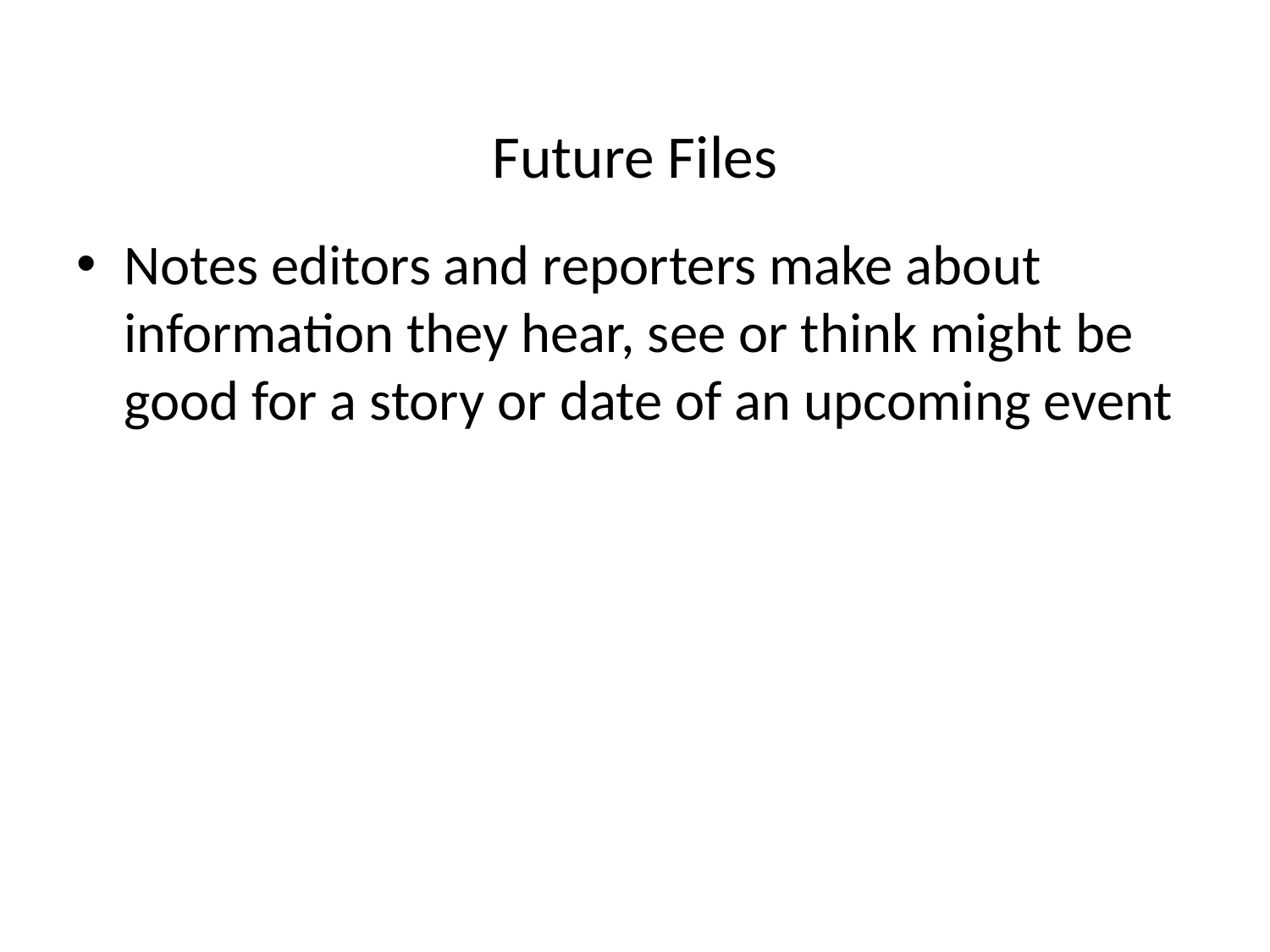

# Future Files
Notes editors and reporters make about information they hear, see or think might be good for a story or date of an upcoming event